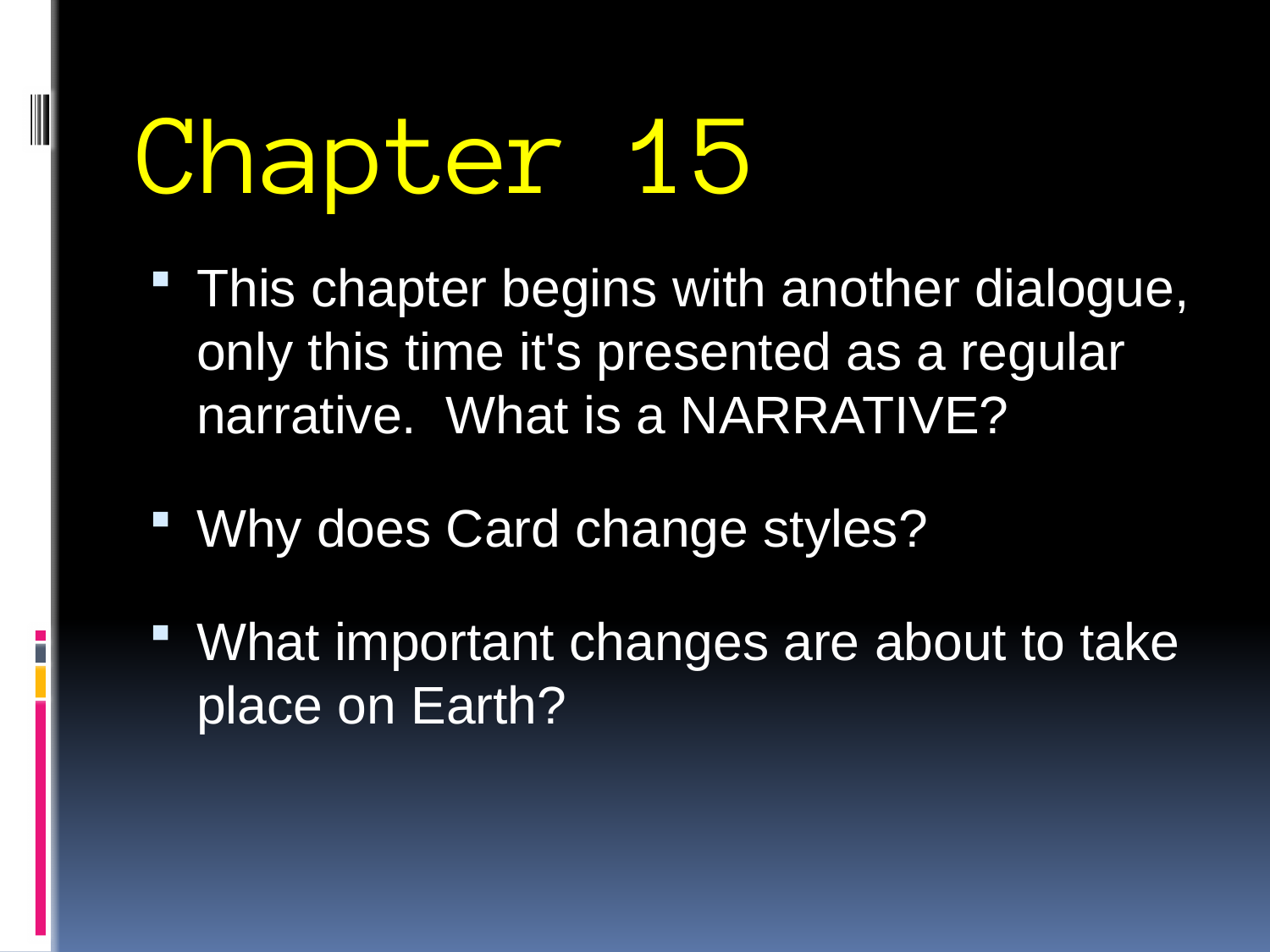

# Chapter 15
This chapter begins with another dialogue, only this time it's presented as a regular narrative.  What is a NARRATIVE?

Why does Card change styles?

What important changes are about to take place on Earth?